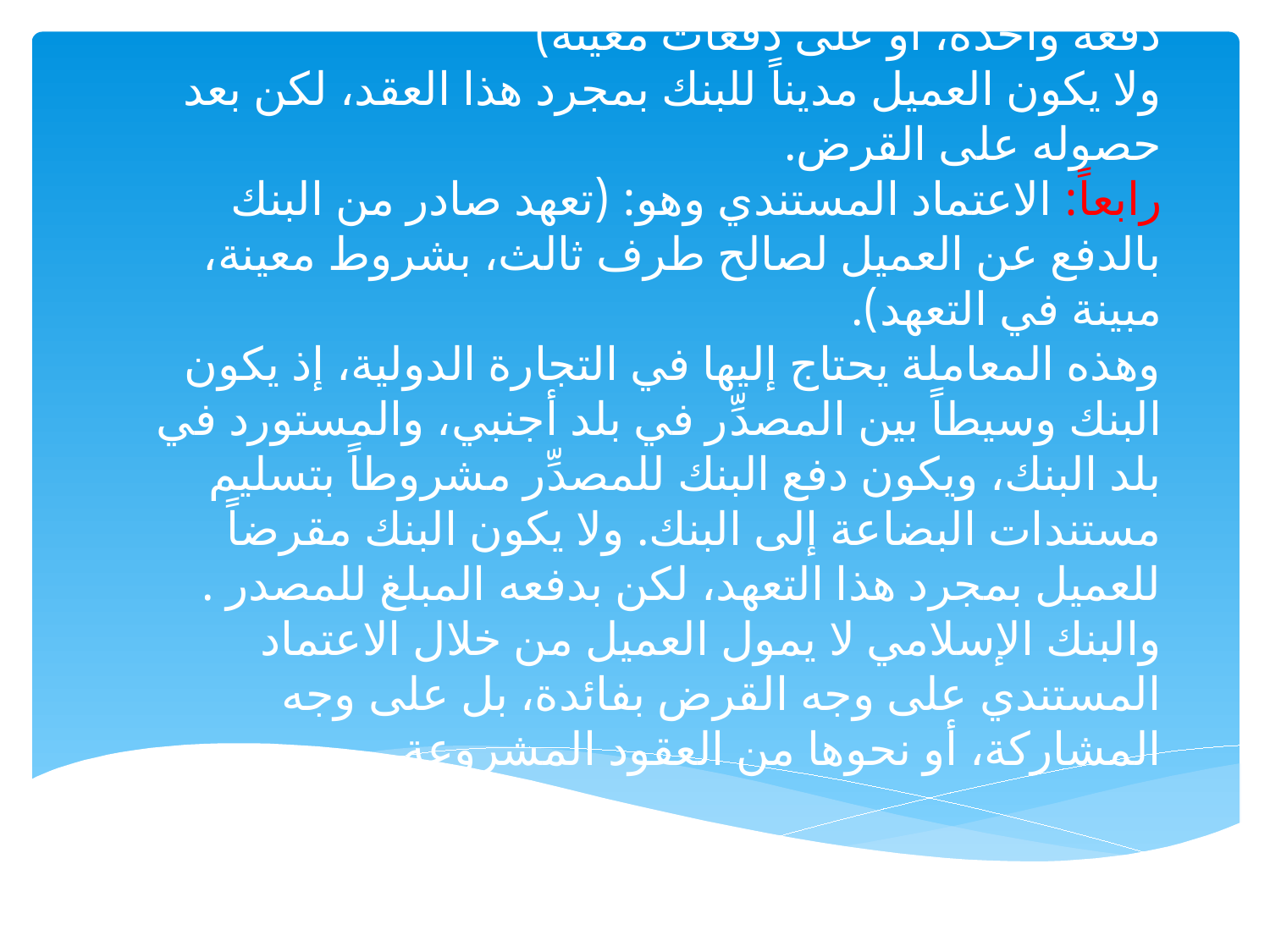

# ثالثاً: الاعتماد البسيط: وهو: (عقد يلتزم البنك بمقتضاه أن يضع تحت تصرف عميله مبلغاً معيناً من النقود، أو أي أداة من أدوات الائتمان، ويكون للعميل حق الاستفادة من ذلك دفعة واحدة، أو على دفعات معينة) ولا يكون العميل مديناً للبنك بمجرد هذا العقد، لكن بعد حصوله على القرض. رابعاً: الاعتماد المستندي وهو: (تعهد صادر من البنك بالدفع عن العميل لصالح طرف ثالث، بشروط معينة، مبينة في التعهد). وهذه المعاملة يحتاج إليها في التجارة الدولية، إذ يكون البنك وسيطاً بين المصدِّر في بلد أجنبي، والمستورد في بلد البنك، ويكون دفع البنك للمصدِّر مشروطاً بتسليم مستندات البضاعة إلى البنك. ولا يكون البنك مقرضاً للعميل بمجرد هذا التعهد، لكن بدفعه المبلغ للمصدر . والبنك الإسلامي لا يمول العميل من خلال الاعتماد المستندي على وجه القرض بفائدة، بل على وجه المشاركة، أو نحوها من العقود المشروعة.